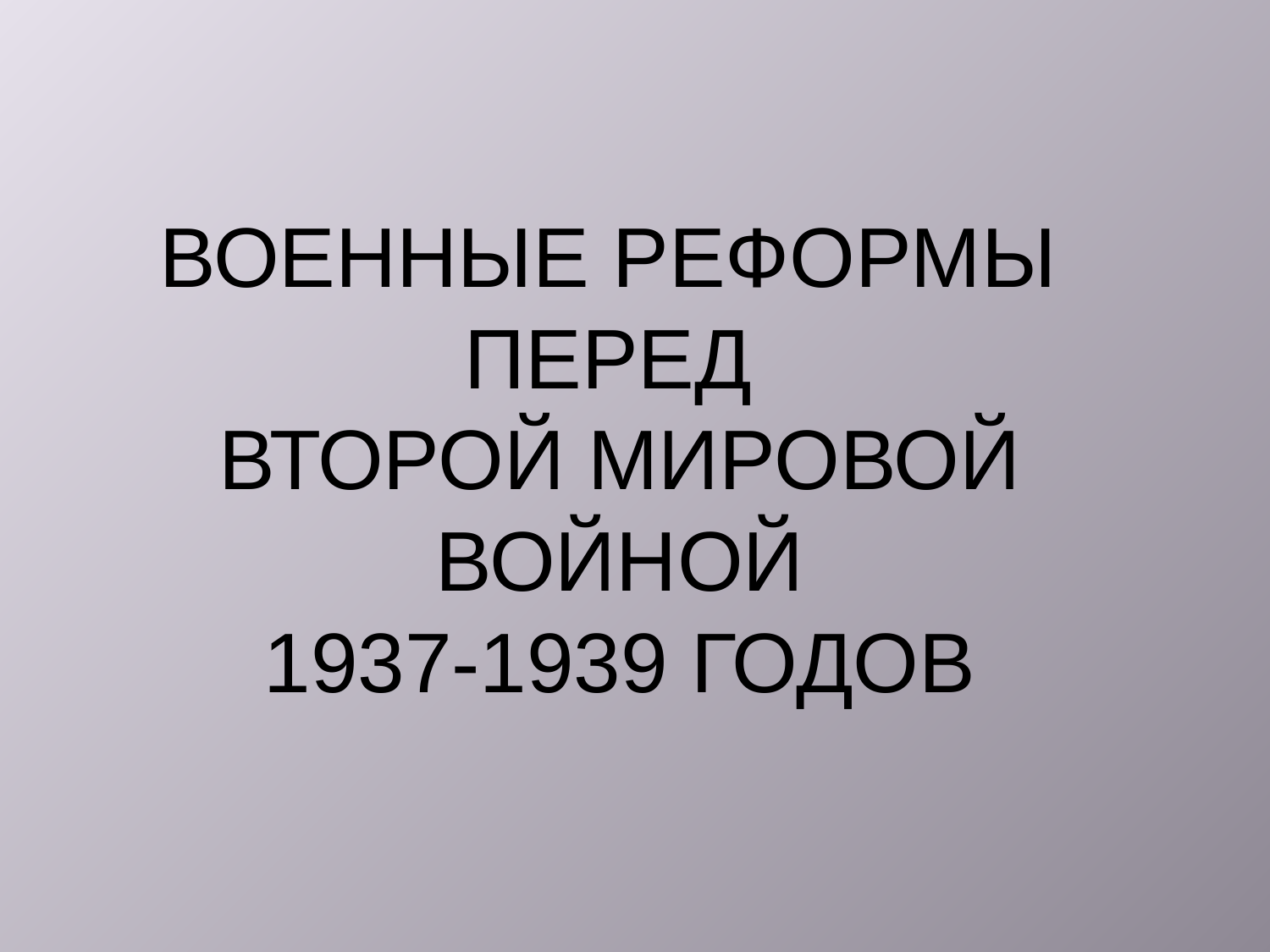

ВОЕННЫЕ РЕФОРМЫ
ПЕРЕД
ВТОРОЙ МИРОВОЙ ВОЙНОЙ
1937-1939 ГОДОВ